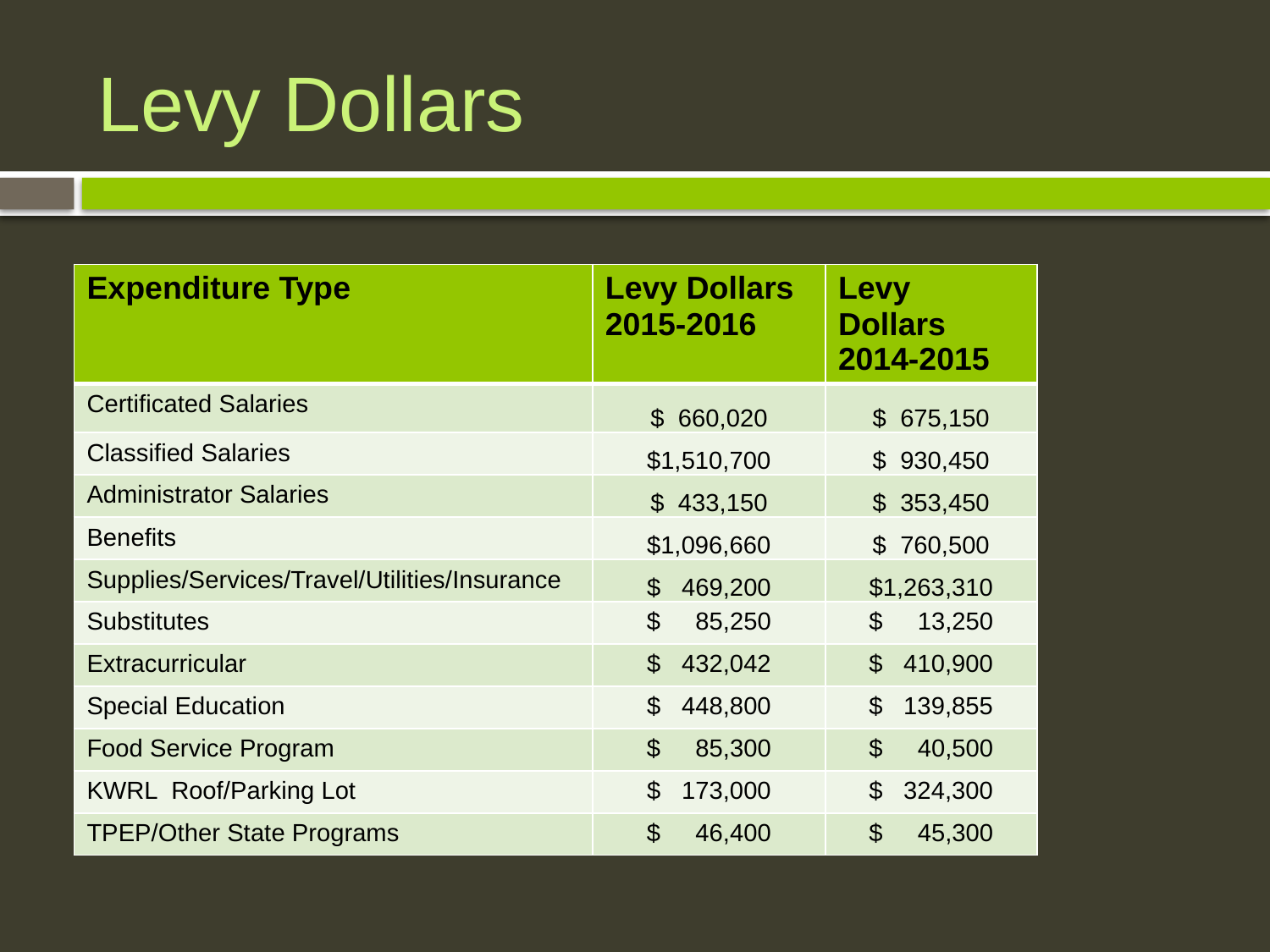

# Levy Dollars
| Expenditure Type | Levy Dollars 2015-2016 | Levy Dollars 2014-2015 |
| --- | --- | --- |
| Certificated Salaries | $ 660,020 | $ 675,150 |
| Classified Salaries | $1,510,700 | $ 930,450 |
| Administrator Salaries | $ 433,150 | $ 353,450 |
| Benefits | $1,096,660 | $ 760,500 |
| Supplies/Services/Travel/Utilities/Insurance | $ 469,200 | $1,263,310 |
| Substitutes | $ 85,250 | $ 13,250 |
| Extracurricular | $ 432,042 | $ 410,900 |
| Special Education | $ 448,800 | $ 139,855 |
| Food Service Program | $ 85,300 | $ 40,500 |
| KWRL Roof/Parking Lot | $ 173,000 | $ 324,300 |
| TPEP/Other State Programs | $ 46,400 | $ 45,300 |